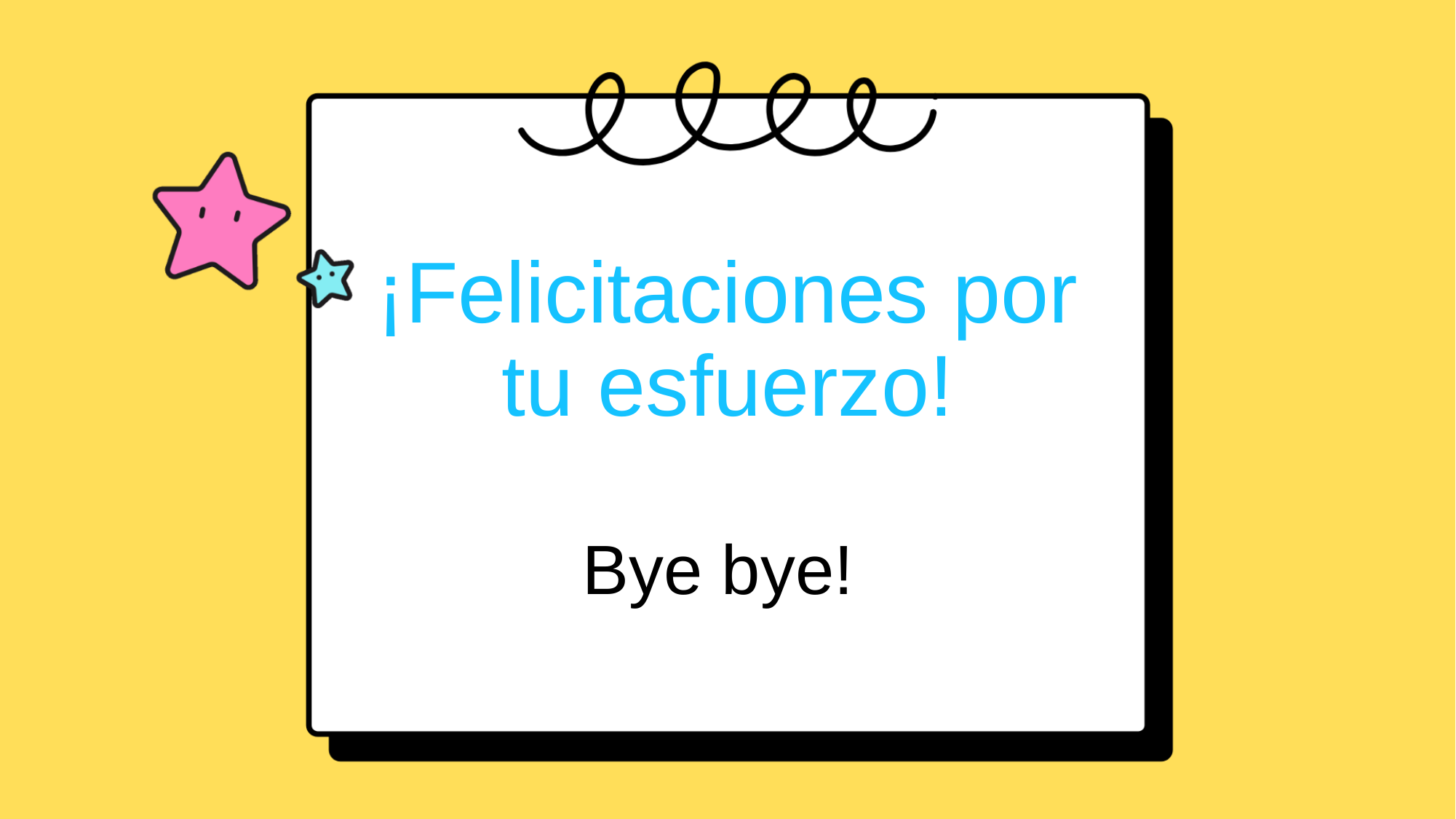

# ¡Felicitaciones por tu esfuerzo!
Bye bye!